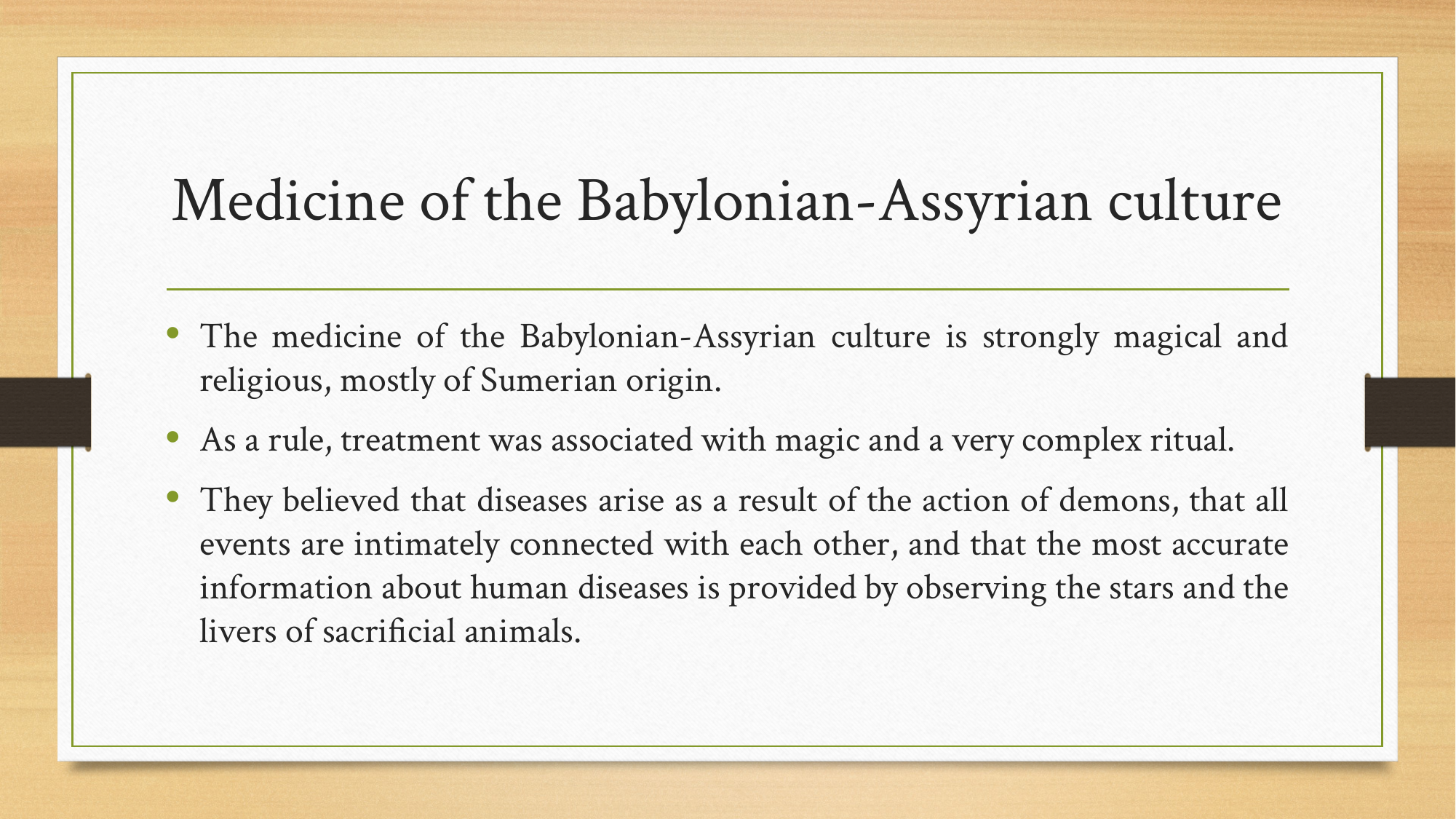

# Medicine of the Babylonian-Assyrian culture
The medicine of the Babylonian-Assyrian culture is strongly magical and religious, mostly of Sumerian origin.
As a rule, treatment was associated with magic and a very complex ritual.
They believed that diseases arise as a result of the action of demons, that all events are intimately connected with each other, and that the most accurate information about human diseases is provided by observing the stars and the livers of sacrificial animals.